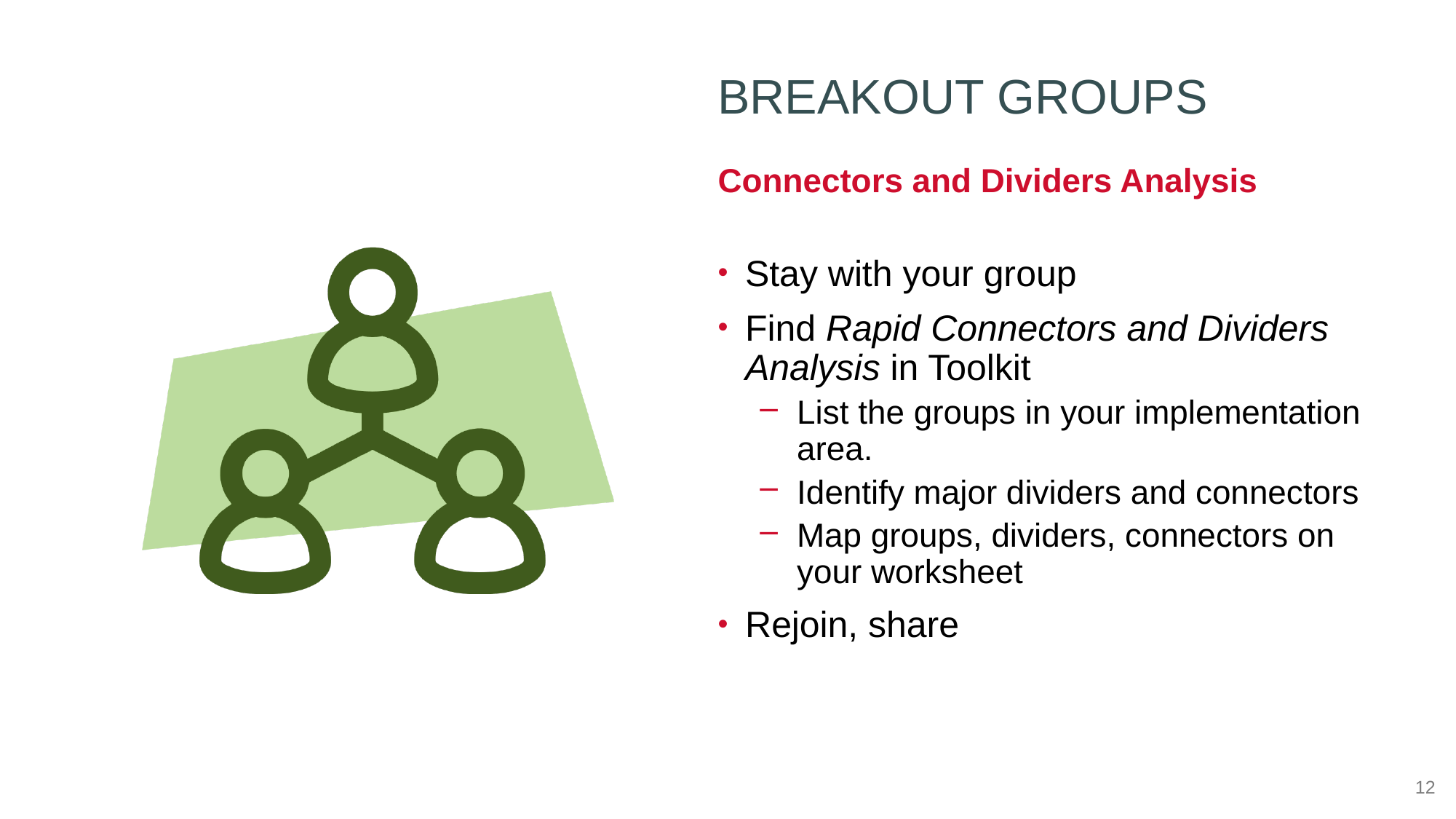

Connectors and Dividers Analysis
Stay with your group
Find Rapid Connectors and Dividers Analysis in Toolkit
List the groups in your implementation area.
Identify major dividers and connectors
Map groups, dividers, connectors on your worksheet
Rejoin, share

12